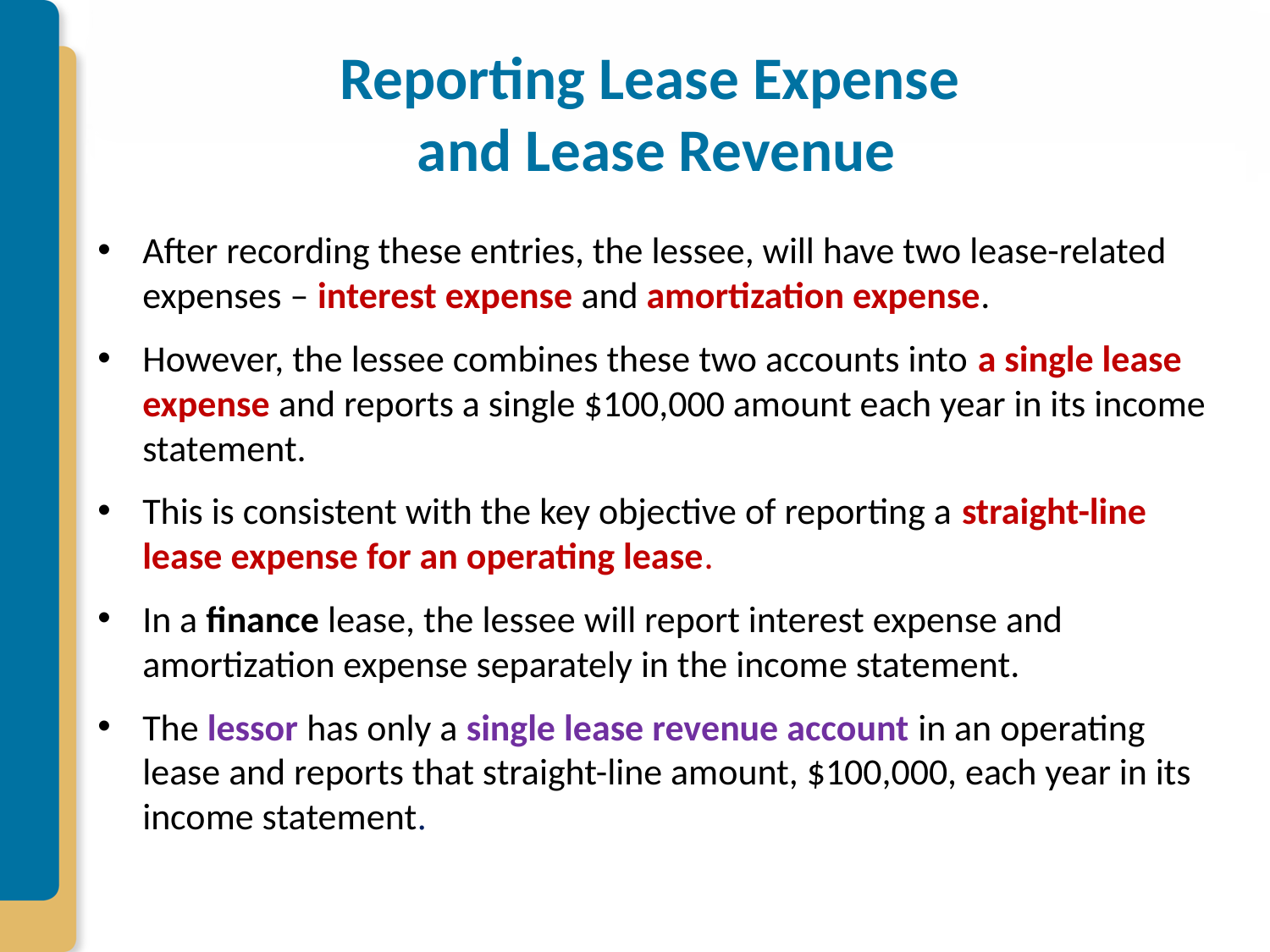

# Reporting Lease Expense and Lease Revenue
After recording these entries, the lessee, will have two lease-related expenses – interest expense and amortization expense.
However, the lessee combines these two accounts into a single lease expense and reports a single $100,000 amount each year in its income statement.
This is consistent with the key objective of reporting a straight-line lease expense for an operating lease.
In a finance lease, the lessee will report interest expense and amortization expense separately in the income statement.
The lessor has only a single lease revenue account in an operating lease and reports that straight-line amount, $100,000, each year in its income statement.